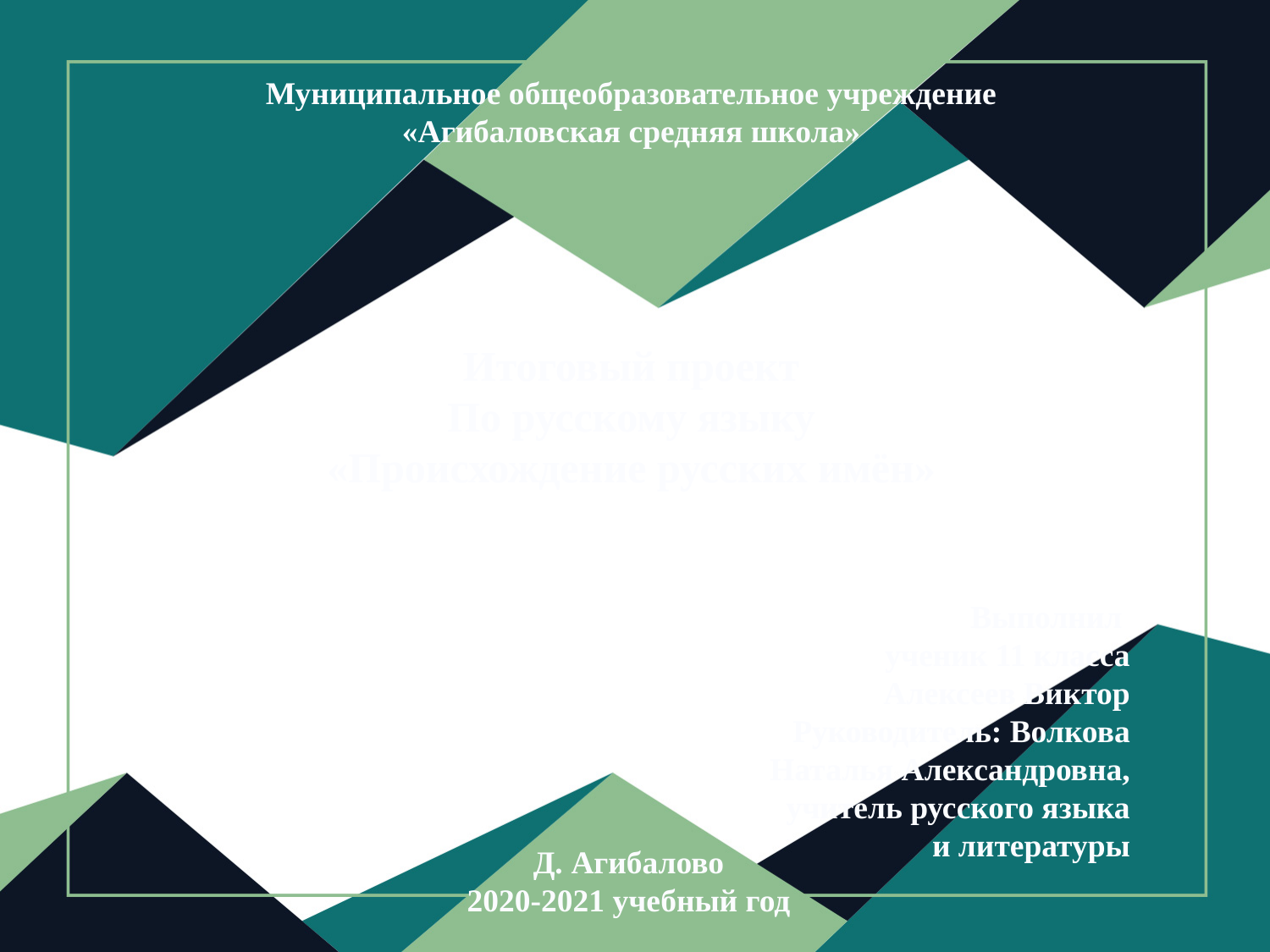

Муниципальное общеобразовательное учреждение
«Агибаловская средняя школа»

Итоговый проект
По русскому языку
«Происхождение русских имён»
Выполнил
ученик 11 класса
Алексеев Виктор
Руководитель: Волкова Наталья Александровна, учитель русского языка и литературы
Д. Агибалово
2020-2021 учебный год